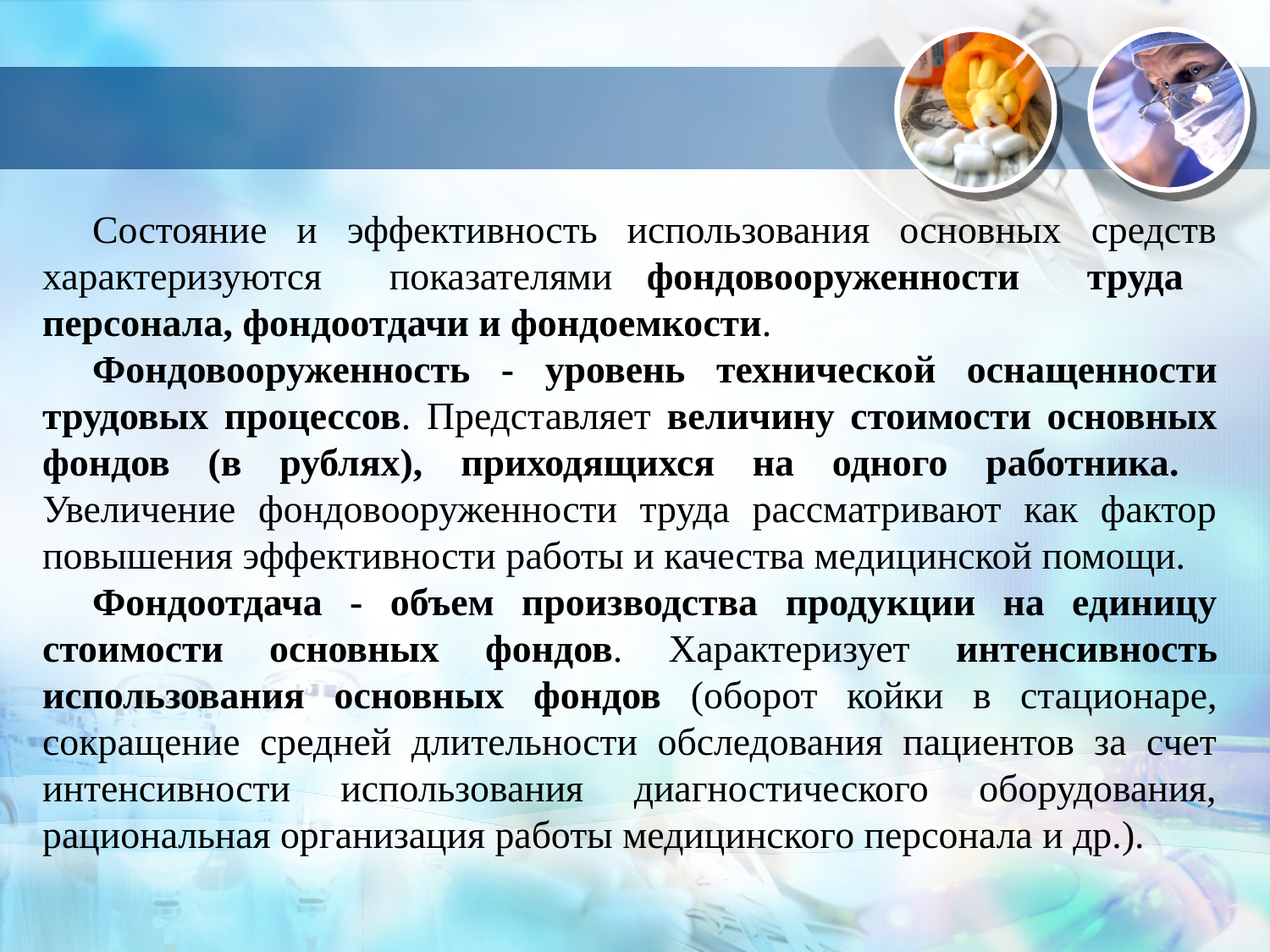

#
Состояние и эффективность использования основных средств характеризуются  показателями фондовооруженности  труда  персонала, фондоотдачи и фондоемкости.
Фондовооруженность - уровень технической оснащенности трудовых процессов. Представляет величину стоимости основных фондов (в рублях), приходящихся на одного работника.  Увеличение фондовооруженности труда рассматривают как фактор повышения эффективности работы и качества медицинской помощи.
Фондоотдача - объем производства продукции на единицу стоимости основных фондов. Характеризует интенсивность использования основных фондов (оборот койки в стационаре, сокращение средней длительности обследования пациентов за счет интенсивности использования диагностического оборудования, рациональная организация работы медицинского персонала и др.).